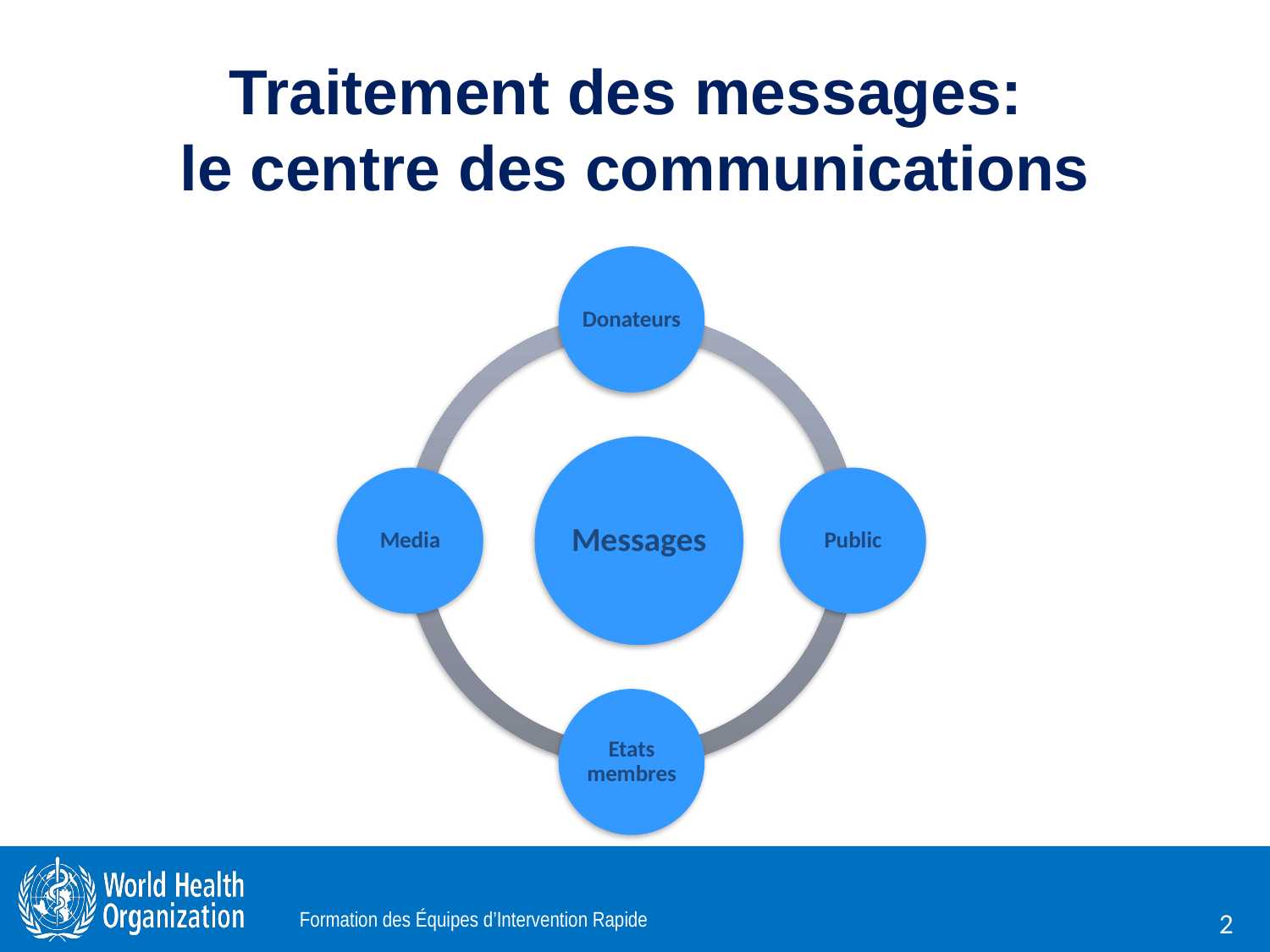

# Traitement des messages: le centre des communications
Messages
Donateurs
Public
Etats membres
Media